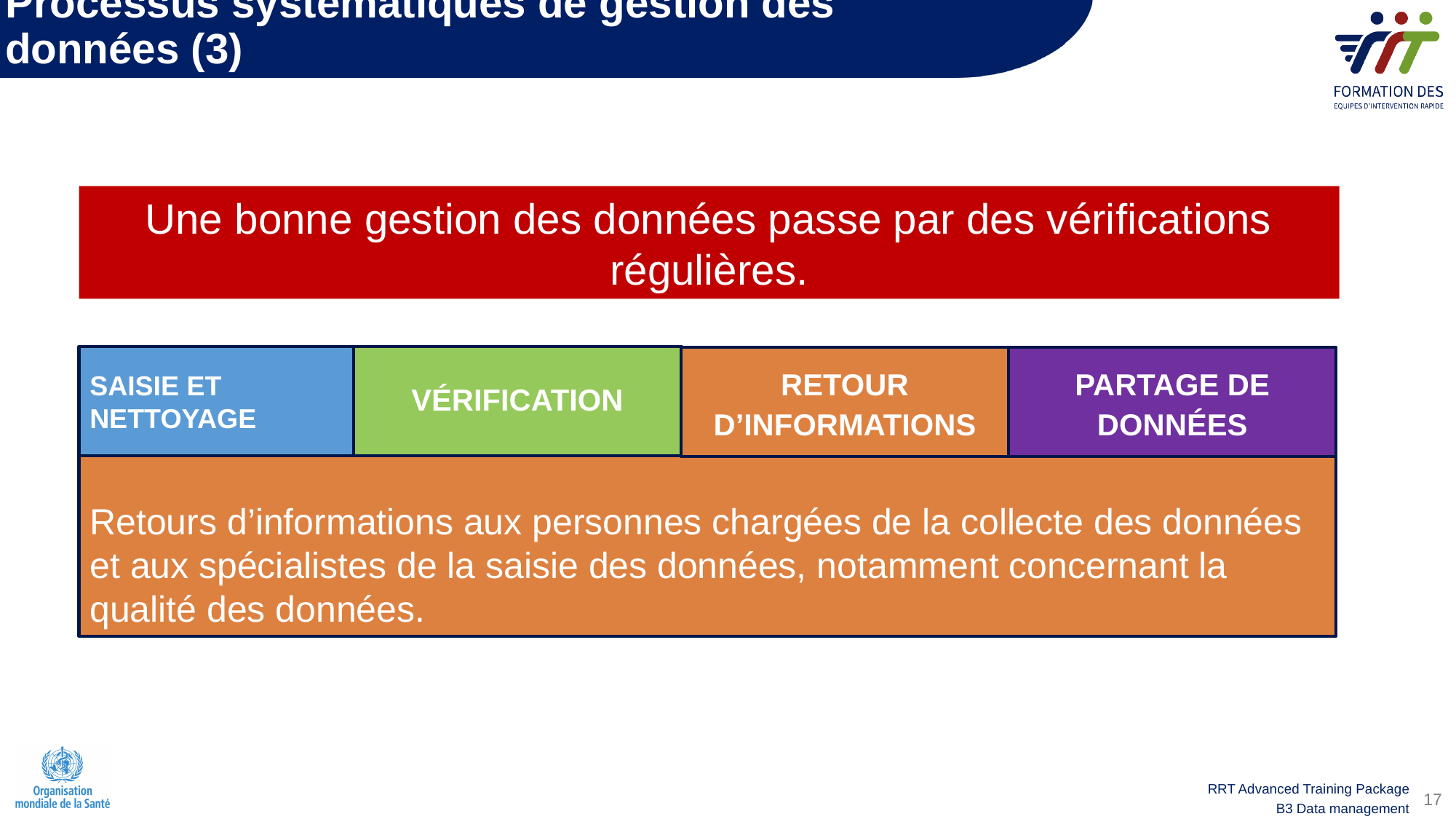

Processus systématiques de gestion des données (3)
Une bonne gestion des données passe par des vérifications régulières.
SAISIE ET NETTOYAGE
VÉRIFICATION
RETOUR D’INFORMATIONS
PARTAGE DE DONNÉES

Retours d’informations aux personnes chargées de la collecte des données et aux spécialistes de la saisie des données, notamment concernant la qualité des données.